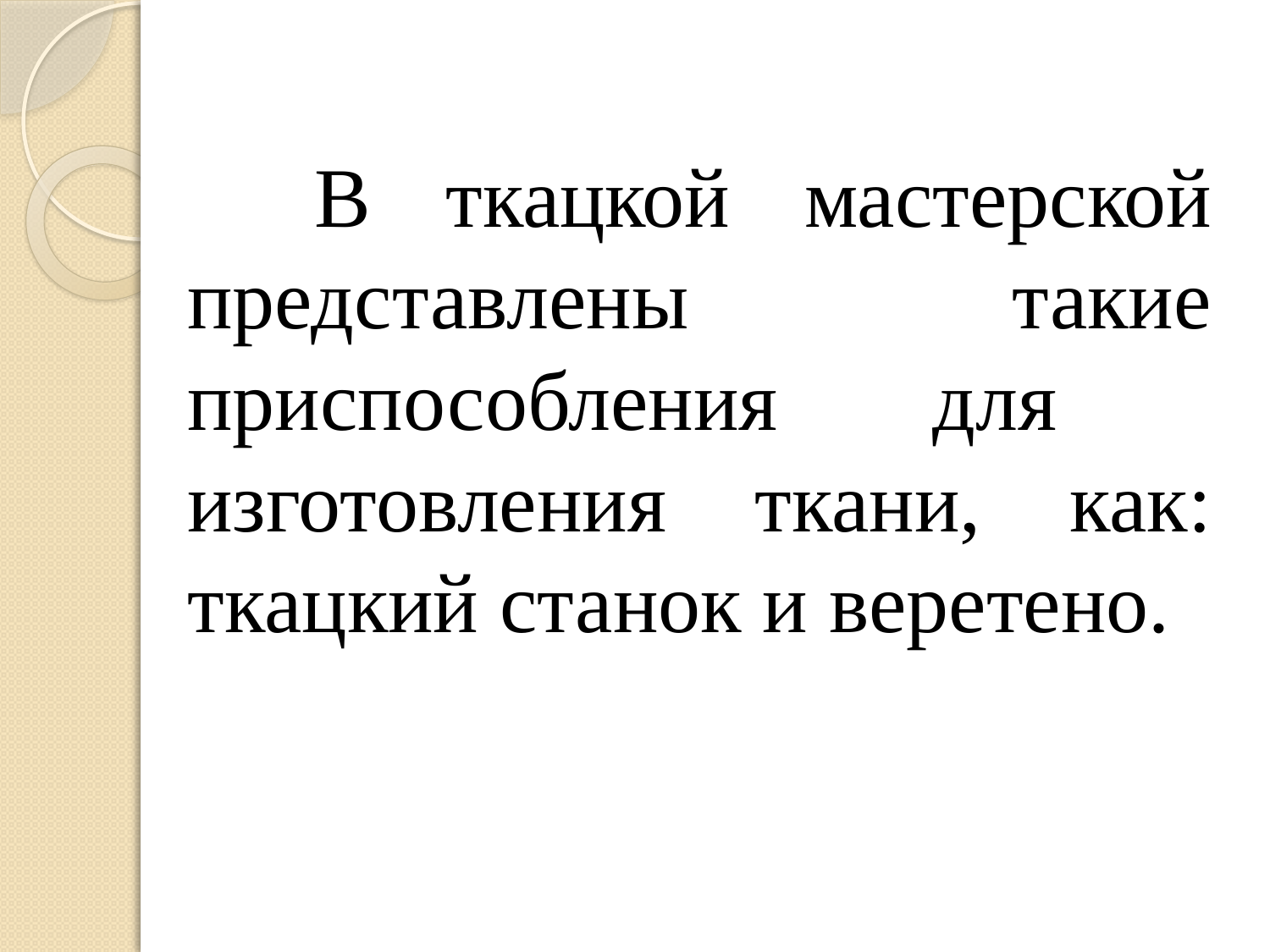

В ткацкой мастерской представлены такие приспособления для  изготовления ткани, как: ткацкий станок и веретено.